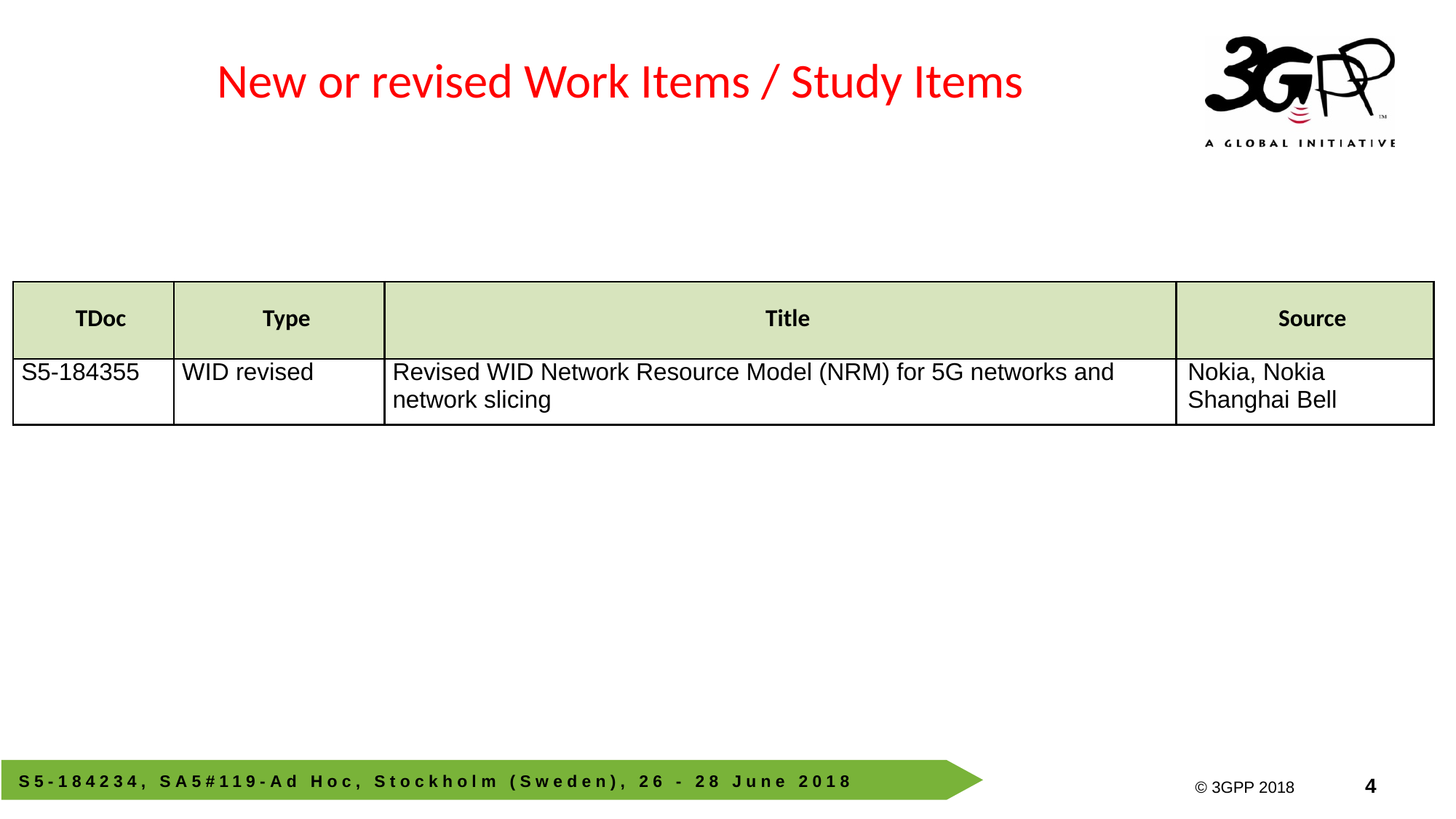

New or revised Work Items / Study Items
| TDoc | Type | Title | Source |
| --- | --- | --- | --- |
| S5-184355 | WID revised | Revised WID Network Resource Model (NRM) for 5G networks and network slicing | Nokia, Nokia Shanghai Bell |